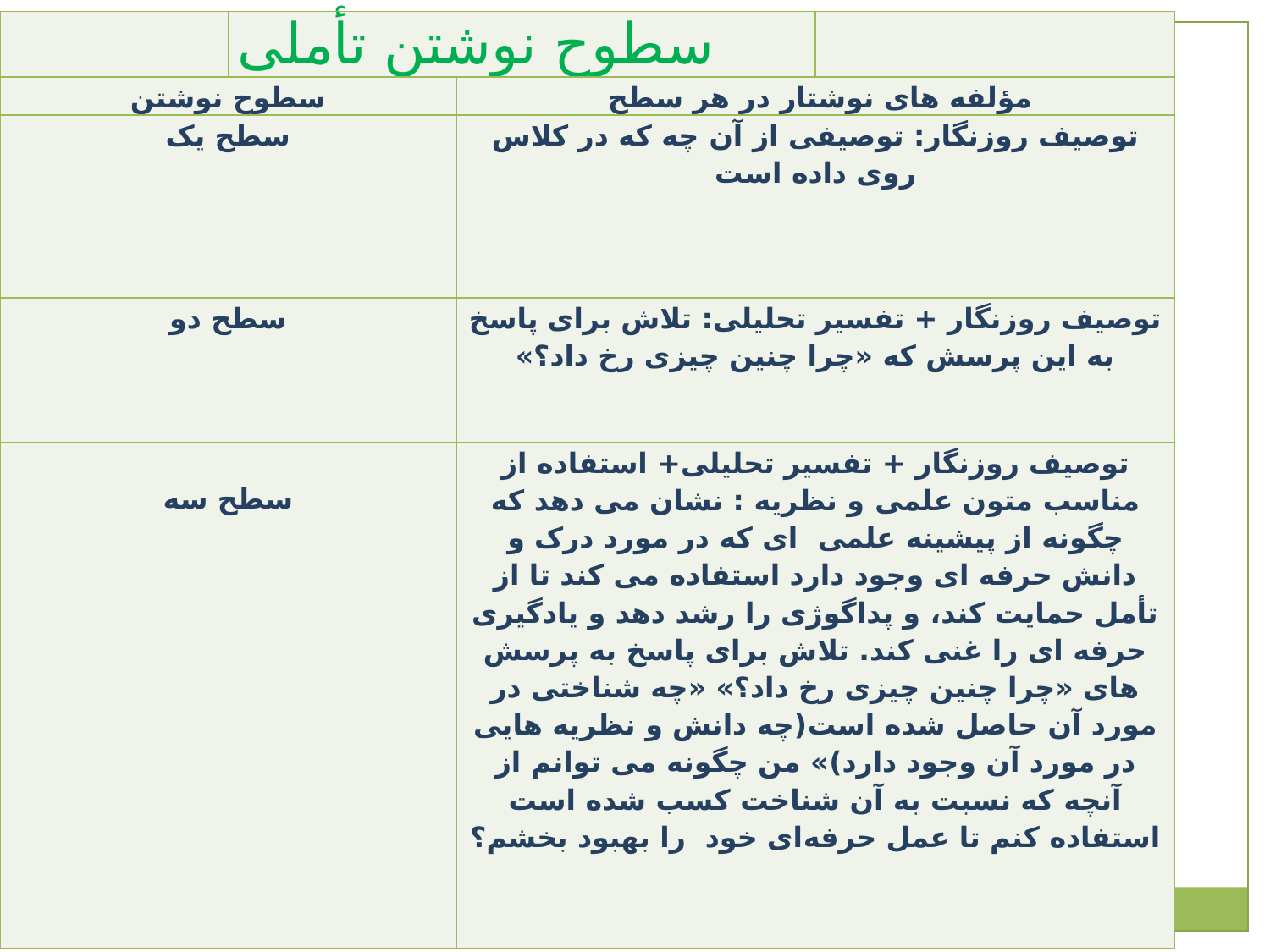

|  | سطوح نوشتن تأملی |  |  |
| --- | --- | --- | --- |
| سطوح نوشتن |  | مؤلفه های نوشتار در هر سطح |  |
| سطح یک |  | توصیف روزنگار: توصیفی از آن چه که در کلاس روی داده است |  |
| سطح دو |  | توصیف روزنگار + تفسیر تحلیلی: تلاش برای پاسخ به این پرسش که «چرا چنین چیزی رخ داد؟» |  |
| سطح سه |  | توصیف روزنگار + تفسیر تحلیلی+ استفاده از مناسب متون علمی و نظریه : نشان می دهد که چگونه از پیشینه علمی ای که در مورد درک و دانش حرفه ای وجود دارد استفاده می کند تا از تأمل حمایت کند، و پداگوژی را رشد دهد و یادگیری حرفه ای را غنی کند. تلاش برای پاسخ به پرسش های «چرا چنین چیزی رخ داد؟» «چه شناختی در مورد آن حاصل شده است(چه دانش و نظریه هایی در مورد آن وجود دارد)» من چگونه می توانم از آنچه که نسبت به آن شناخت کسب شده است استفاده کنم تا عمل حرفه‌ای خود را بهبود بخشم؟ |  |